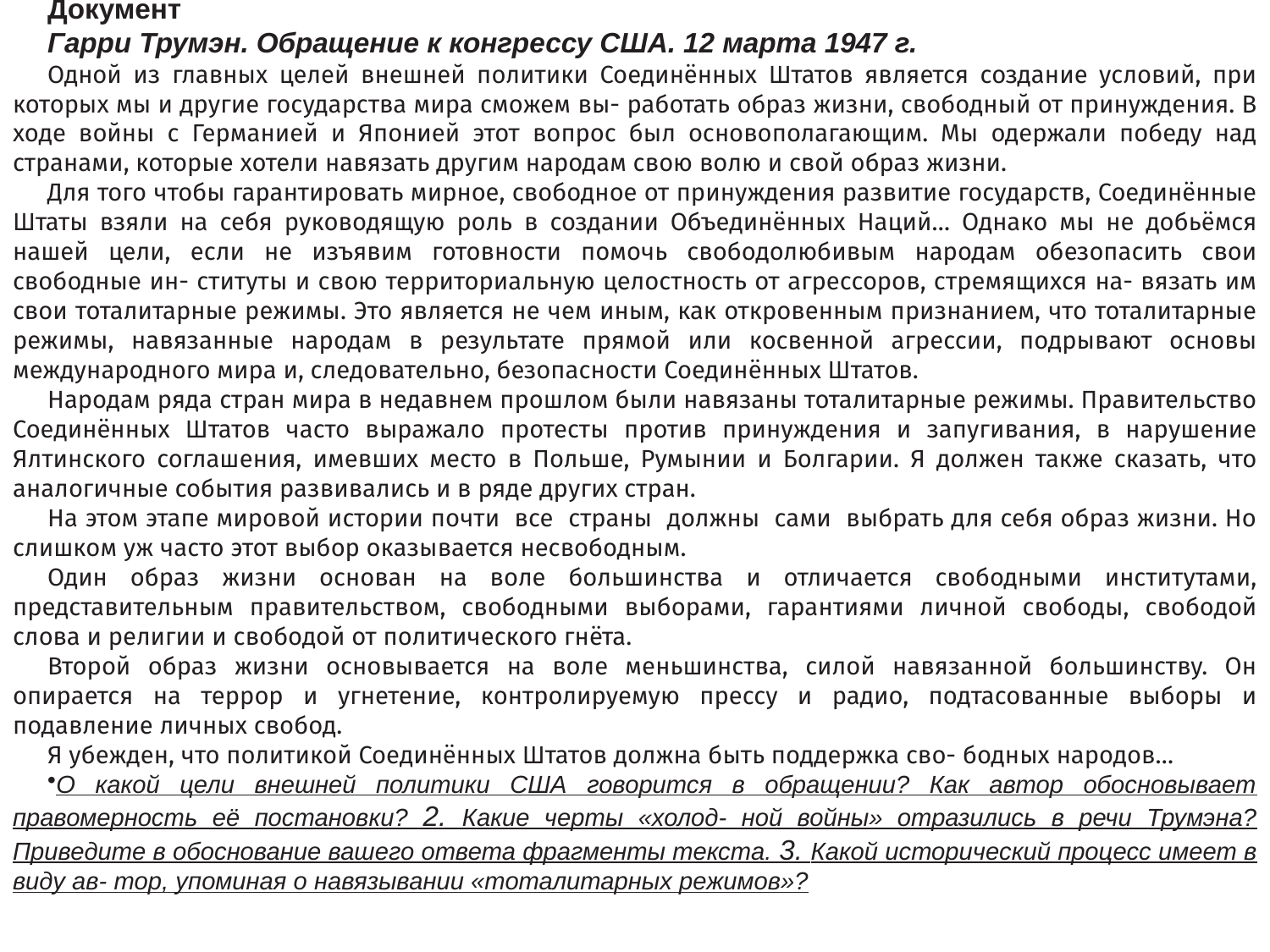

Документ
Гарри Трумэн. Обращение к конгрессу США. 12 марта 1947 г.
Одной из главных целей внешней политики Соединённых Штатов является создание условий, при которых мы и другие государства мира сможем вы- работать образ жизни, свободный от принуждения. В ходе войны с Германией и Японией этот вопрос был основополагающим. Мы одержали победу над странами, которые хотели навязать другим народам свою волю и свой образ жизни.
Для того чтобы гарантировать мирное, свободное от принуждения развитие государств, Соединённые Штаты взяли на себя руководящую роль в создании Объединённых Наций… Однако мы не добьёмся нашей цели, если не изъявим готовности помочь свободолюбивым народам обезопасить свои свободные ин- ституты и свою территориальную целостность от агрессоров, стремящихся на- вязать им свои тоталитарные режимы. Это является не чем иным, как откровенным признанием, что тоталитарные режимы, навязанные народам в результате прямой или косвенной агрессии, подрывают основы международного мира и, следовательно, безопасности Соединённых Штатов.
Народам ряда стран мира в недавнем прошлом были навязаны тоталитарные режимы. Правительство Соединённых Штатов часто выражало протесты против принуждения и запугивания, в нарушение Ялтинского соглашения, имевших место в Польше, Румынии и Болгарии. Я должен также сказать, что аналогичные события развивались и в ряде других стран.
На этом этапе мировой истории почти  все  страны  должны  сами  выбрать для себя образ жизни. Но слишком уж часто этот выбор оказывается несвободным.
Один образ жизни основан на воле большинства и отличается свободными институтами, представительным правительством, свободными выборами, гарантиями личной свободы, свободой слова и религии и свободой от политического гнёта.
Второй образ жизни основывается на воле меньшинства, силой навязанной большинству. Он опирается на террор и угнетение, контролируемую прессу и радио, подтасованные выборы и подавление личных свобод.
Я убежден, что политикой Соединённых Штатов должна быть поддержка сво- бодных народов…
О какой цели внешней политики США говорится в обращении? Как автор обосновывает правомерность её постановки? 2. Какие черты «холод- ной войны» отразились в речи Трумэна? Приведите в обоснование вашего ответа фрагменты текста. 3. Какой исторический процесс имеет в виду ав- тор, упоминая о навязывании «тоталитарных режимов»?